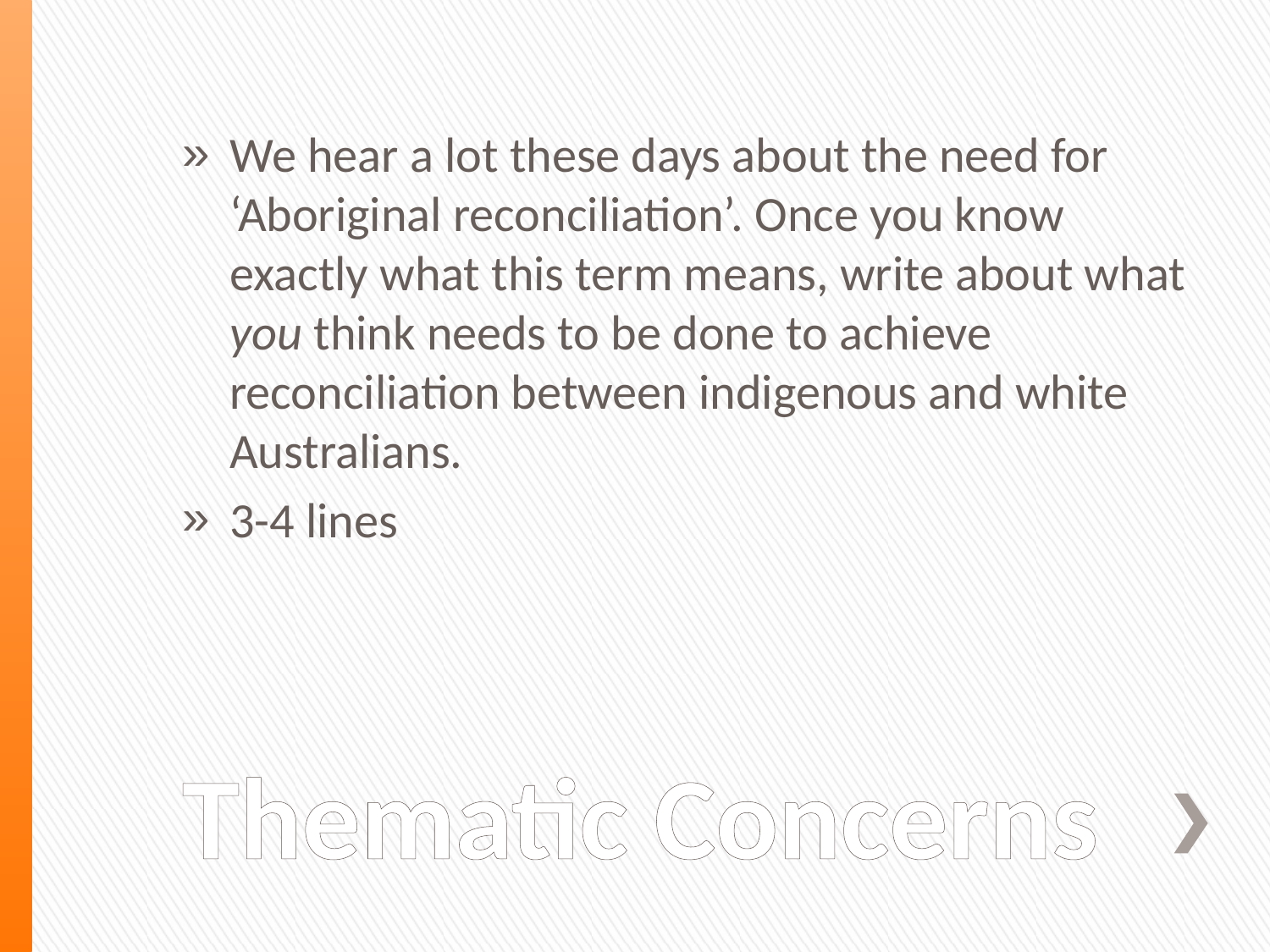

We hear a lot these days about the need for ‘Aboriginal reconciliation’. Once you know exactly what this term means, write about what you think needs to be done to achieve reconciliation between indigenous and white Australians.
3-4 lines
# Thematic Concerns